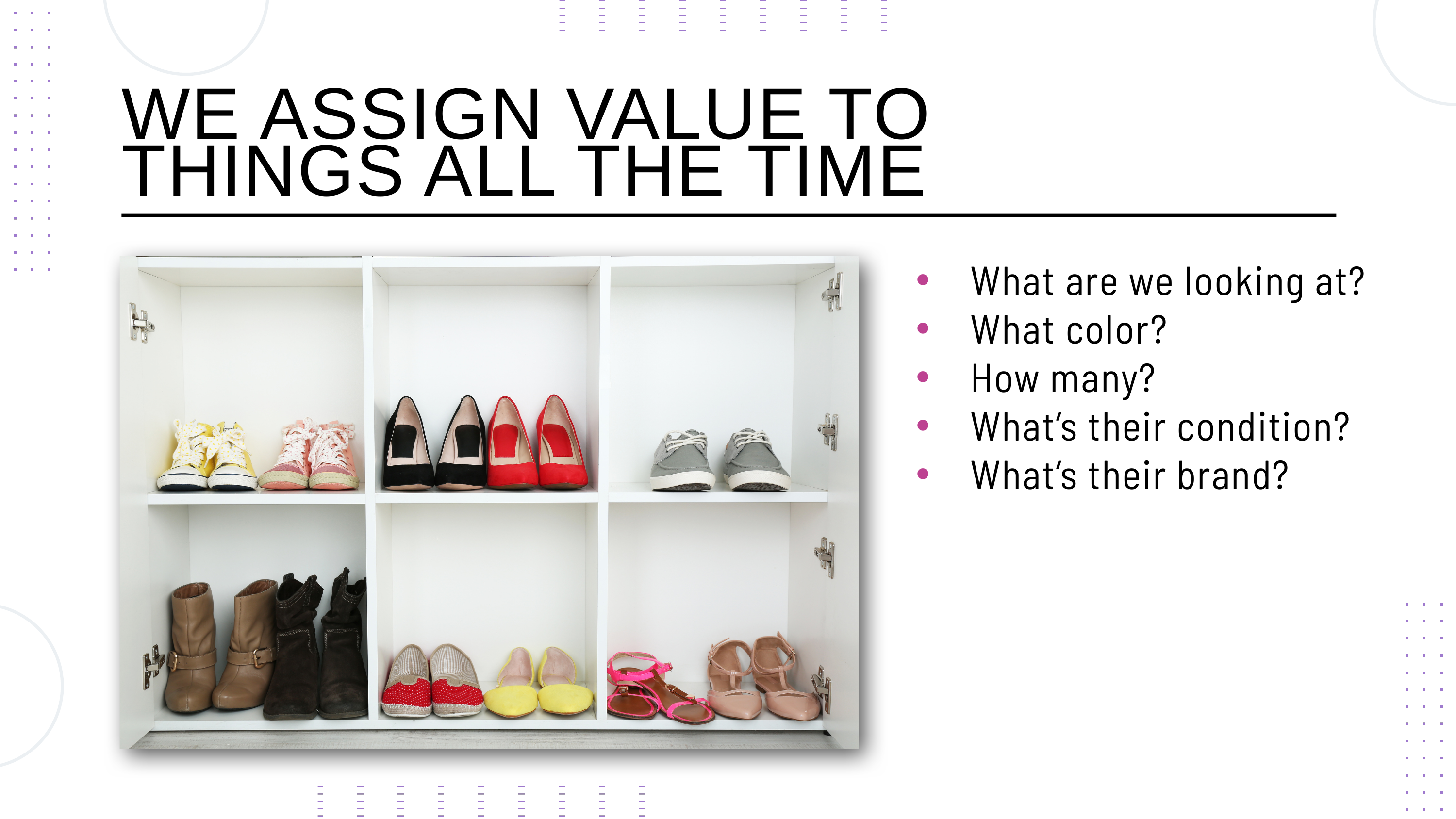

WE ASSIGN VALUE TO THINGS ALL THE TIME

What are we looking at?
What color?
How many?
What’s their condition?
What’s their brand?